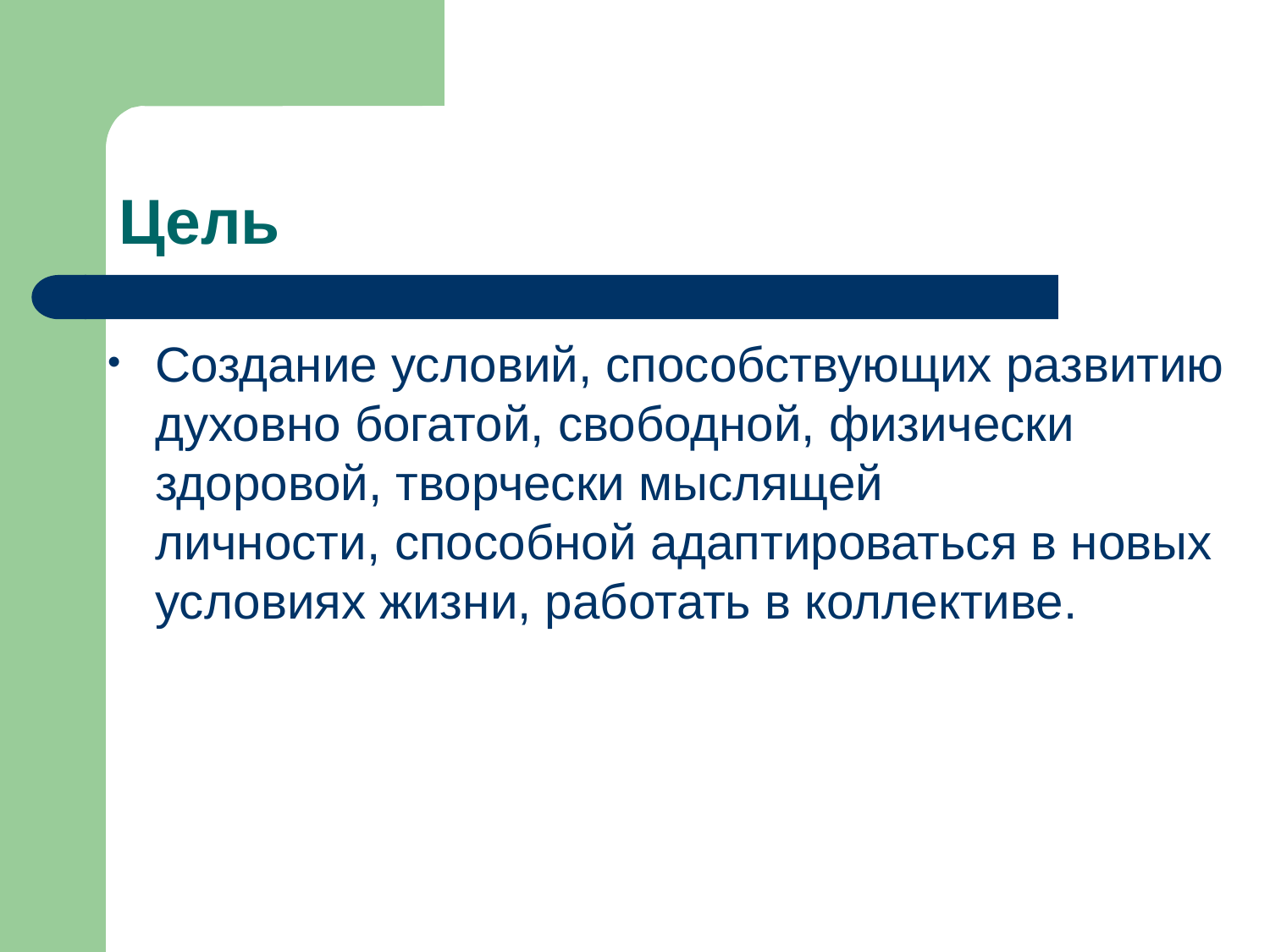

# Цель
Создание условий, способствующих развитию духовно богатой, свободной, физически здоровой, творчески мыслящей личности, способной адаптироваться в новых условиях жизни, работать в коллективе.